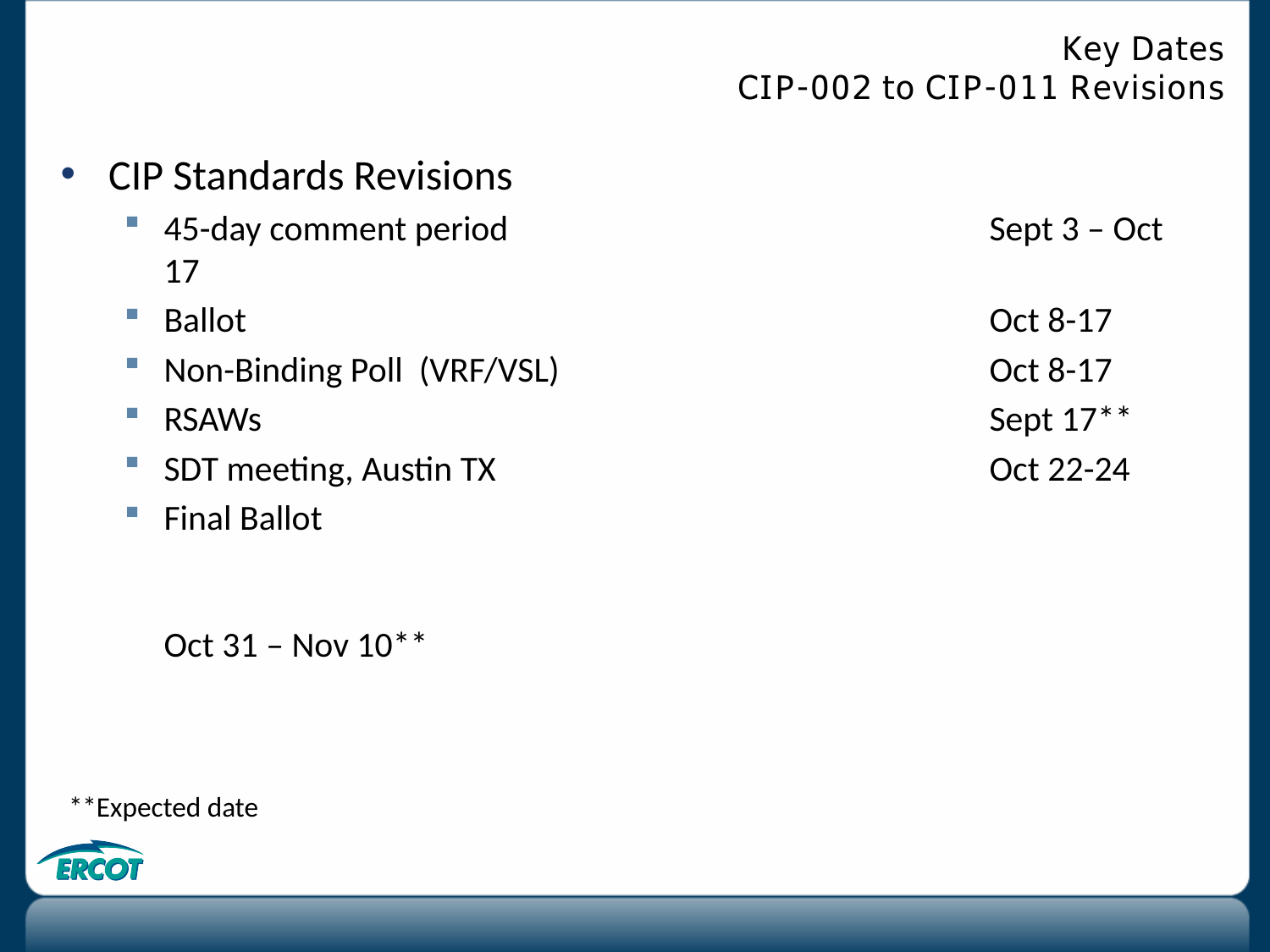

# Key Dates CIP-002 to CIP-011 Revisions
CIP Standards Revisions
45-day comment period 	Sept 3 – Oct 17​
Ballot 	Oct 8-17
Non-Binding Poll  (VRF/VSL) 	Oct 8-17
RSAWs	Sept 17**
SDT meeting, Austin TX	Oct 22-24
Final Ballot									Oct 31 – Nov 10**

**Expected date